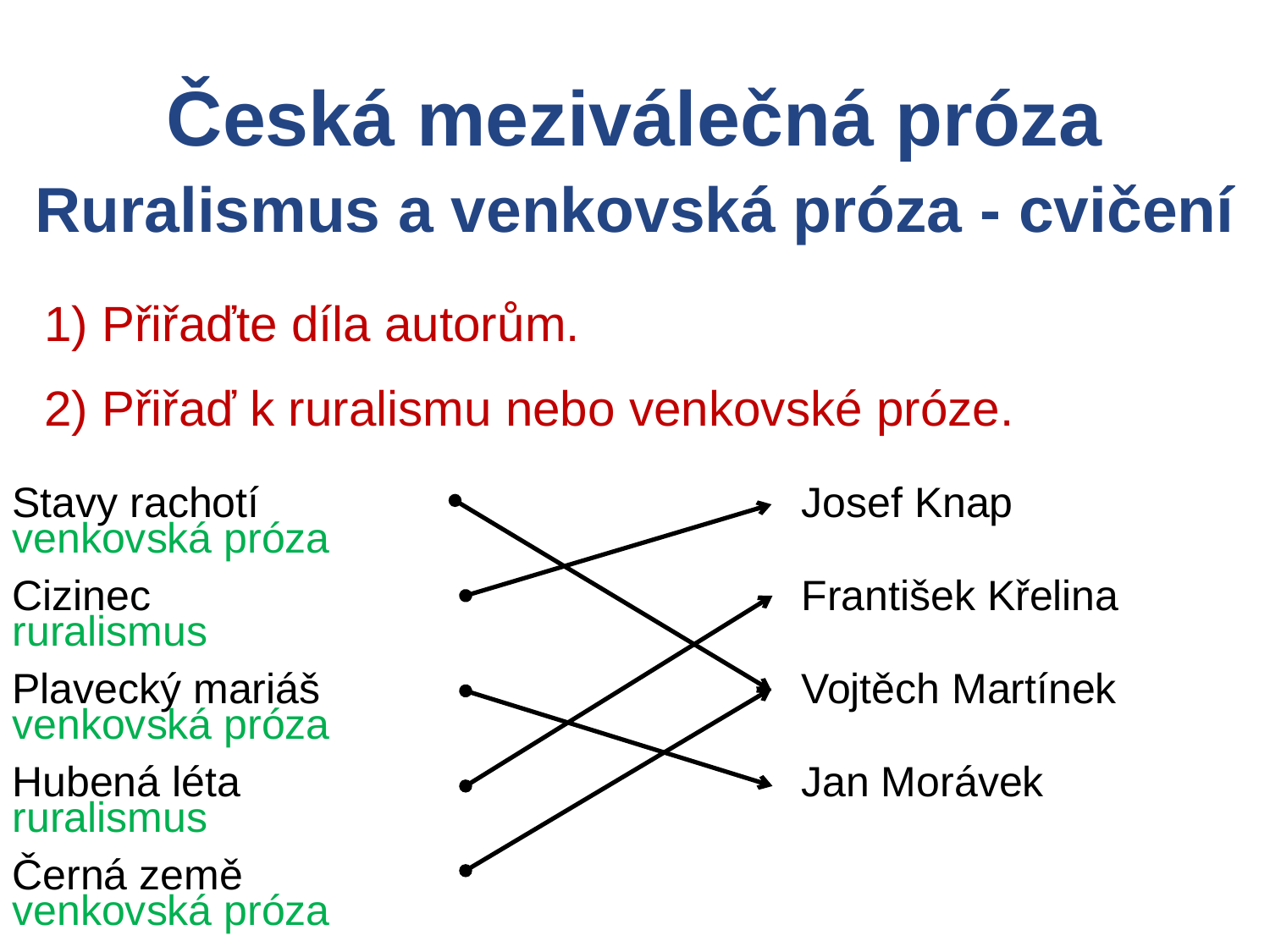

Česká meziválečná próza
Ruralismus a venkovská próza - cvičení
1) Přiřaďte díla autorům.
2) Přiřaď k ruralismu nebo venkovské próze.
Stavy rachotí
Cizinec
Plavecký mariáš
Hubená léta
Černá země
Josef Knap
František Křelina
Vojtěch Martínek
Jan Morávek
venkovská próza
ruralismus
venkovská próza
ruralismus
venkovská próza